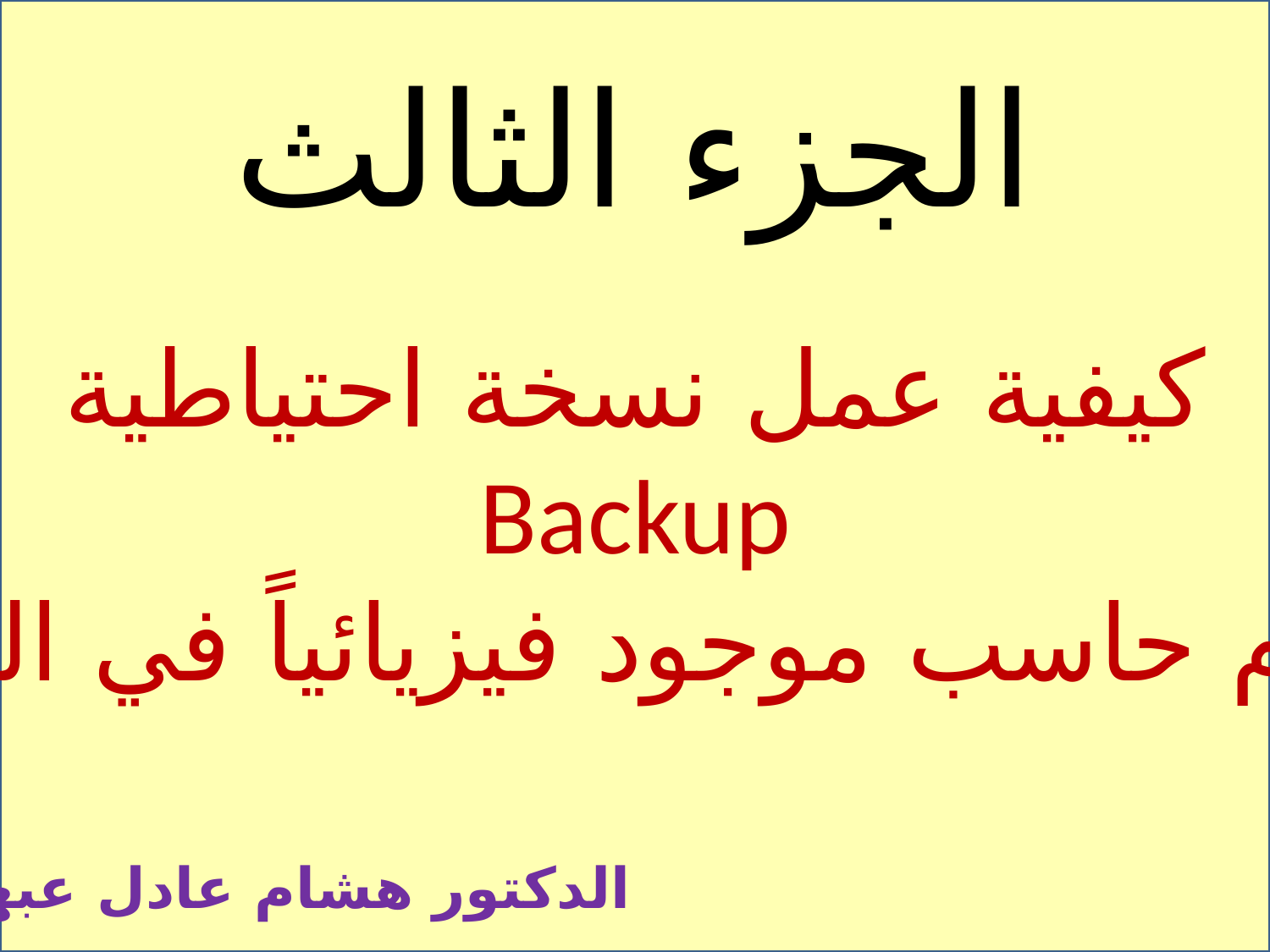

الجزء الثالث

كيفية عمل نسخة احتياطية
 Backup
 لنظام حاسب موجود فيزيائياً في الشبكة

الدكتور هشام عادل عبهري